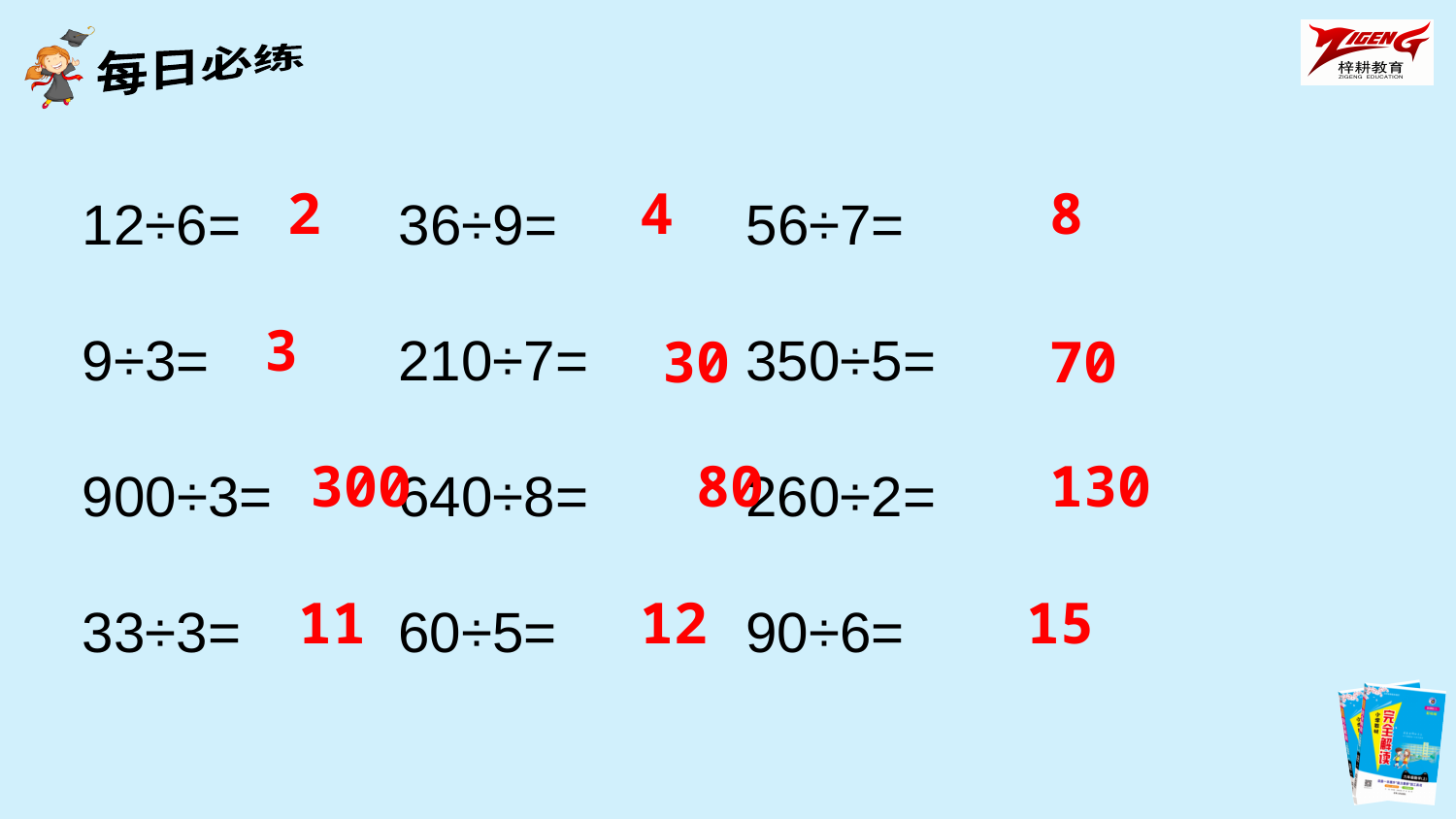

12÷6=          36÷9=            56÷7=
9÷3=            210÷7=          350÷5=
900÷3=        640÷8=          260÷2=
33÷3=          60÷5=            90÷6=
2
4
8
3
30
70
300
80
130
11
12
15